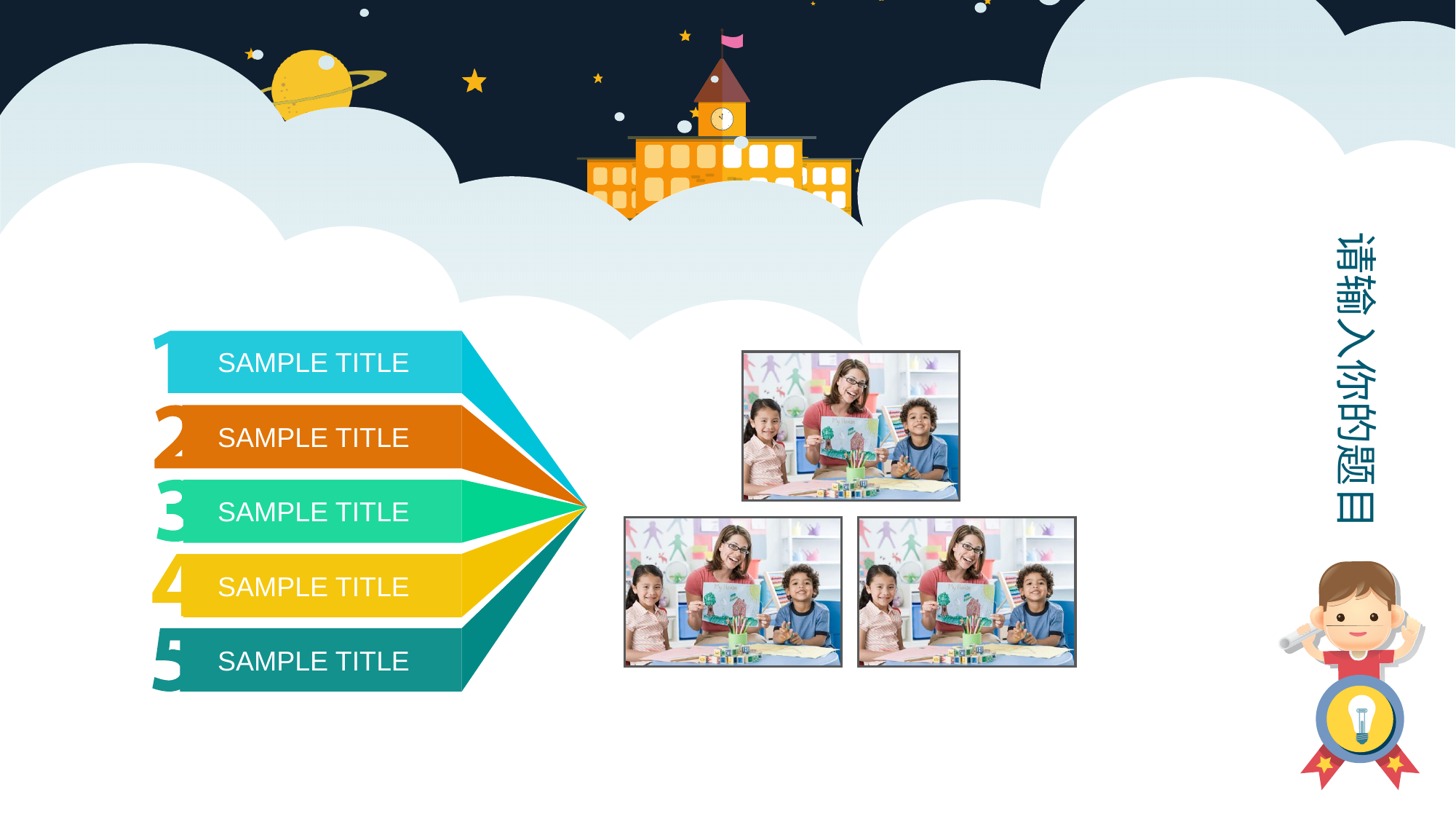

SAMPLE TITLE

SAMPLE TITLE

SAMPLE TITLE

SAMPLE TITLE

SAMPLE TITLE